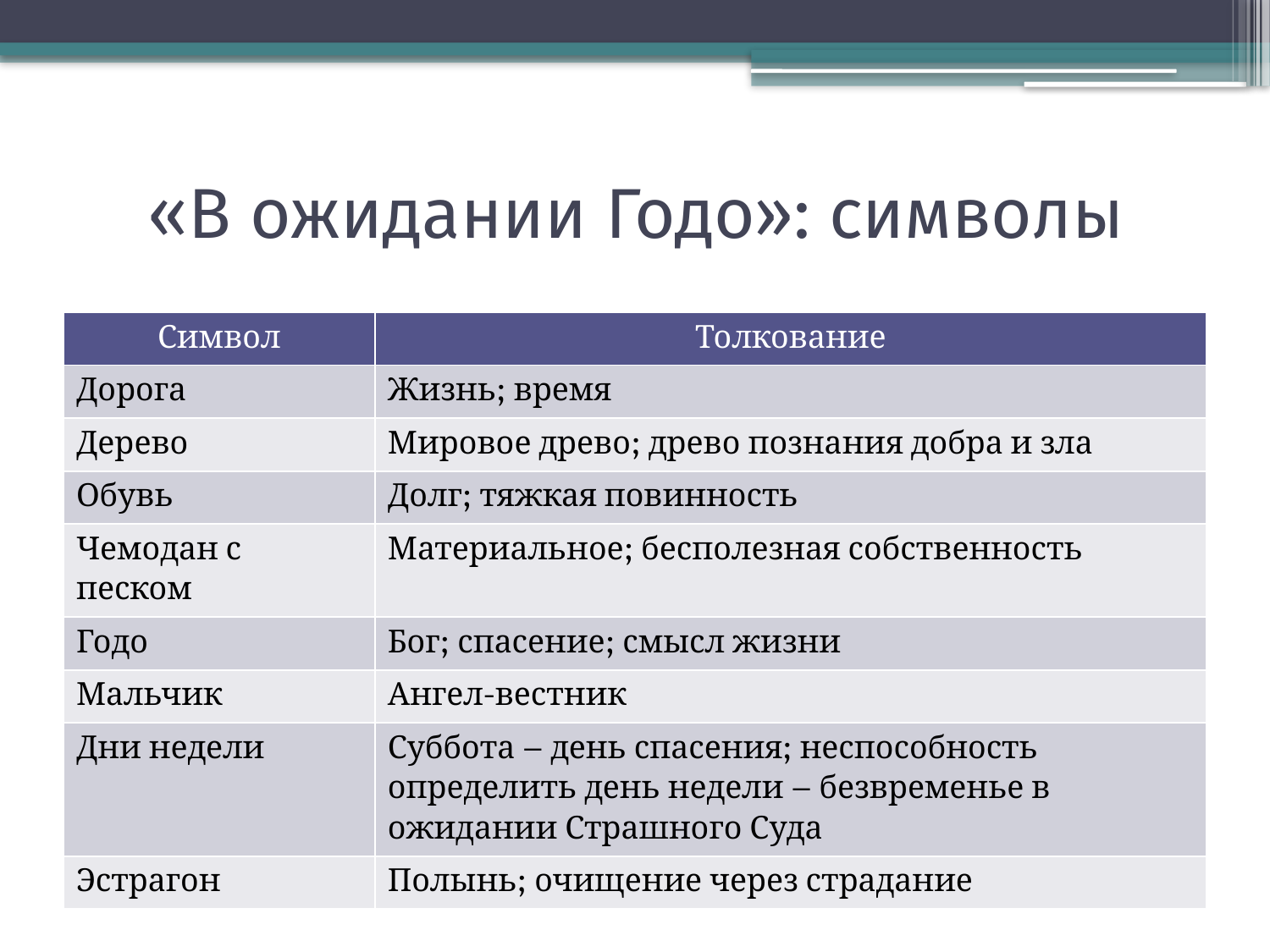

# «В ожидании Годо»: символы
| Символ | Толкование |
| --- | --- |
| Дорога | Жизнь; время |
| Дерево | Мировое древо; древо познания добра и зла |
| Обувь | Долг; тяжкая повинность |
| Чемодан с песком | Материальное; бесполезная собственность |
| Годо | Бог; спасение; смысл жизни |
| Мальчик | Ангел-вестник |
| Дни недели | Суббота – день спасения; неспособность определить день недели – безвременье в ожидании Страшного Суда |
| Эстрагон | Полынь; очищение через страдание |